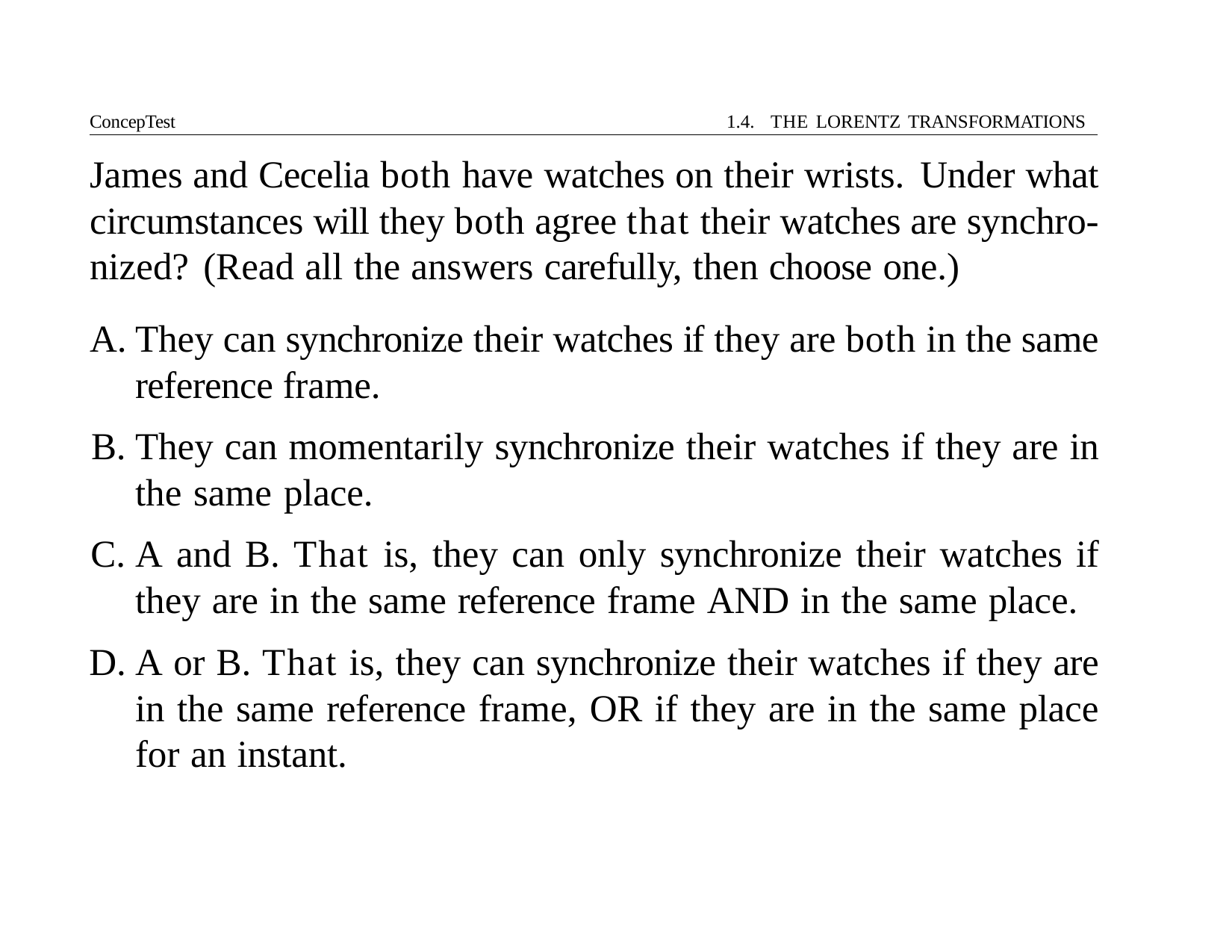

ConcepTest	1.4.  THE LORENTZ TRANSFORMATIONS

# James and Cecelia both have watches on their wrists. Under what circumstances will they both agree that their watches are synchro- nized? (Read all the answers carefully, then choose one.)
They can synchronize their watches if they are both in the same reference frame.
They can momentarily synchronize their watches if they are in the same place.
A and B. That is, they can only synchronize their watches if they are in the same reference frame AND in the same place.
A or B. That is, they can synchronize their watches if they are in the same reference frame, OR if they are in the same place for an instant.